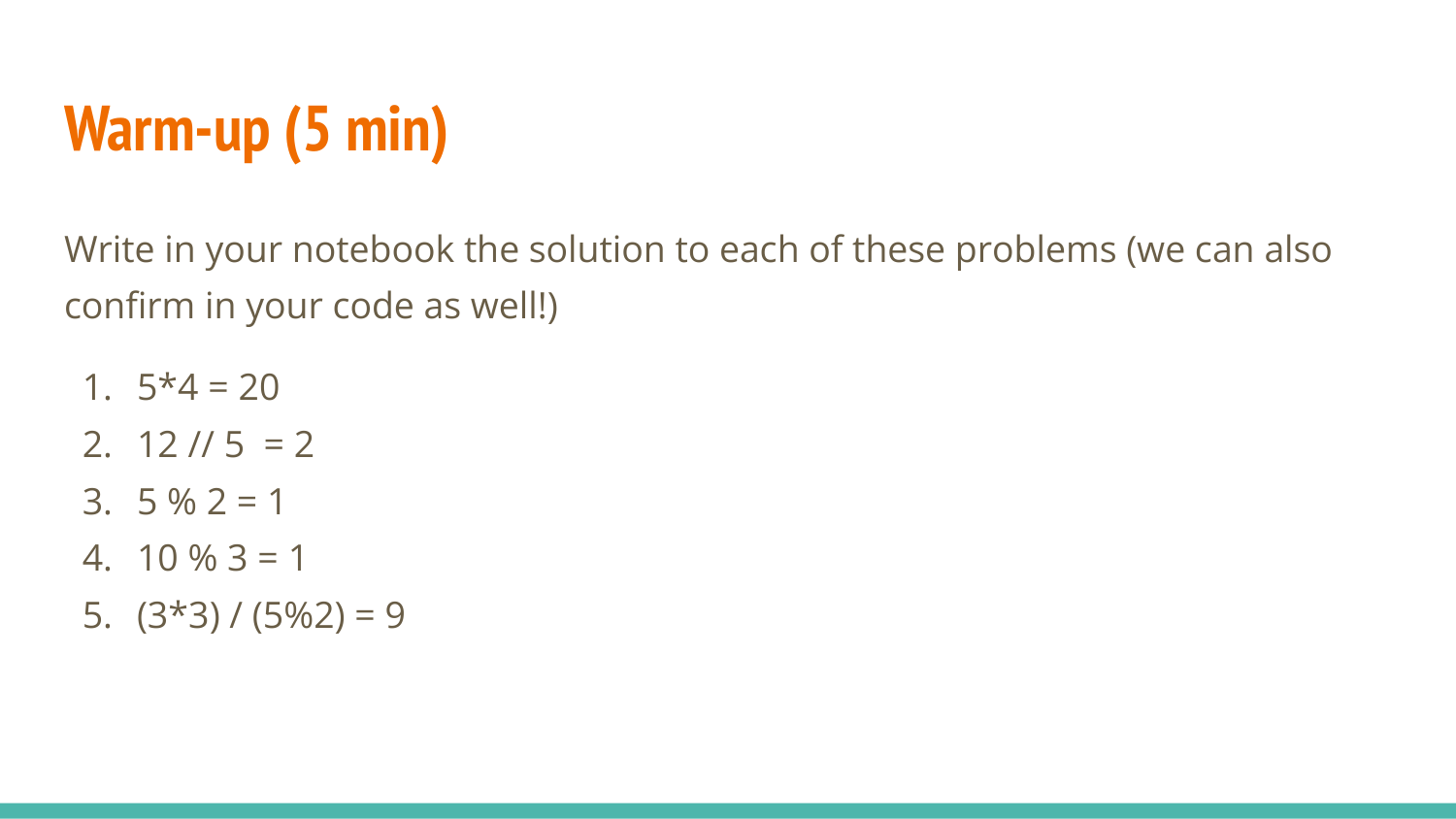

# Warm-up (5 min)
Write in your notebook the solution to each of these problems (we can also confirm in your code as well!)
5*4 = 20
12 // 5  = 2
5 % 2 = 1
10 % 3 = 1
(3*3) / (5%2) = 9